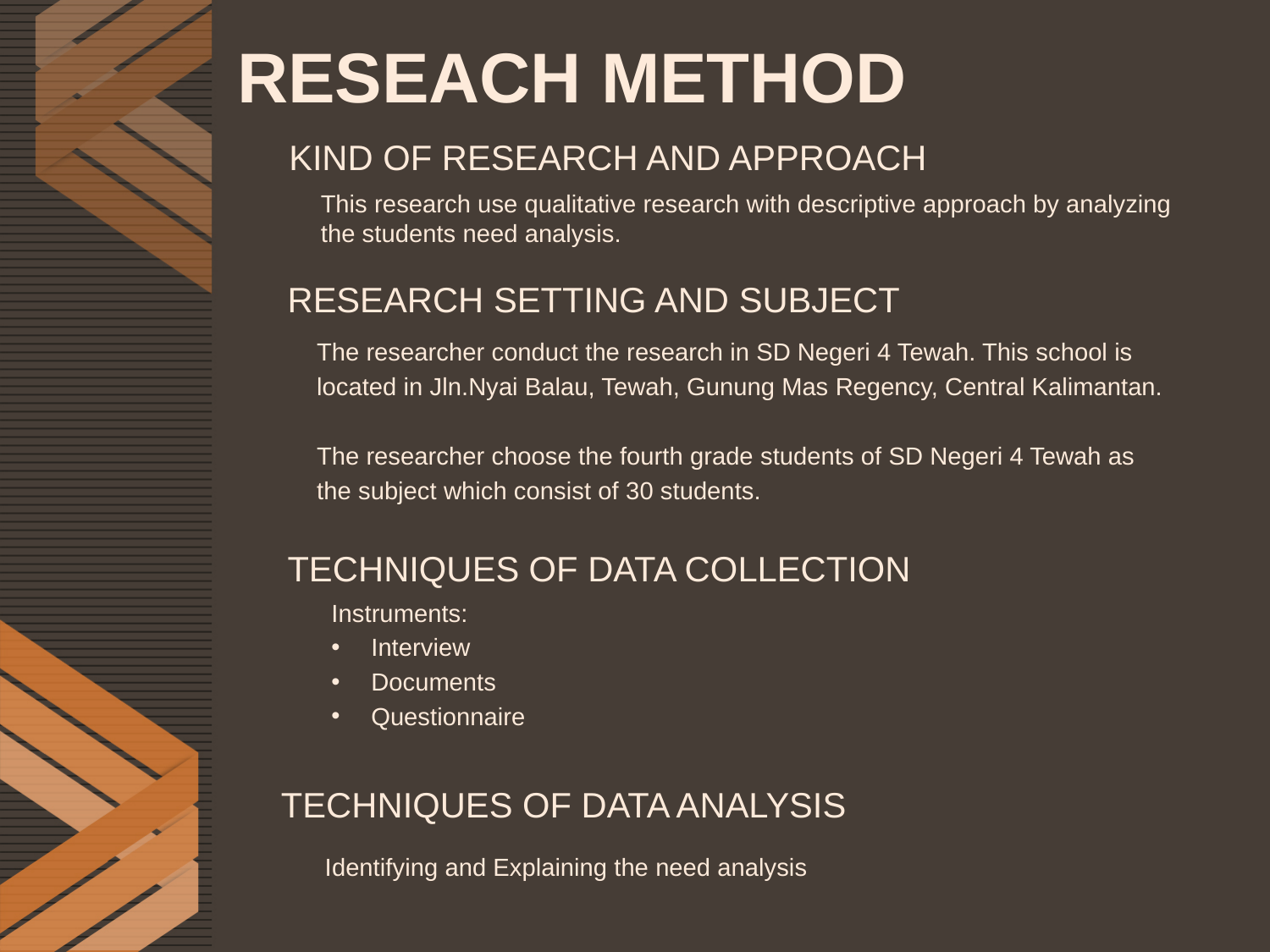

# RESEACH METHOD
KIND OF RESEARCH AND APPROACH
This research use qualitative research with descriptive approach by analyzing the students need analysis.

RESEARCH SETTING AND SUBJECT
The researcher conduct the research in SD Negeri 4 Tewah. This school is
located in Jln.Nyai Balau, Tewah, Gunung Mas Regency, Central Kalimantan.

The researcher choose the fourth grade students of SD Negeri 4 Tewah as
the subject which consist of 30 students.

TECHNIQUES OF DATA COLLECTION
Instruments:
Interview
Documents
Questionnaire

TECHNIQUES OF DATA ANALYSIS
Identifying and Explaining the need analysis